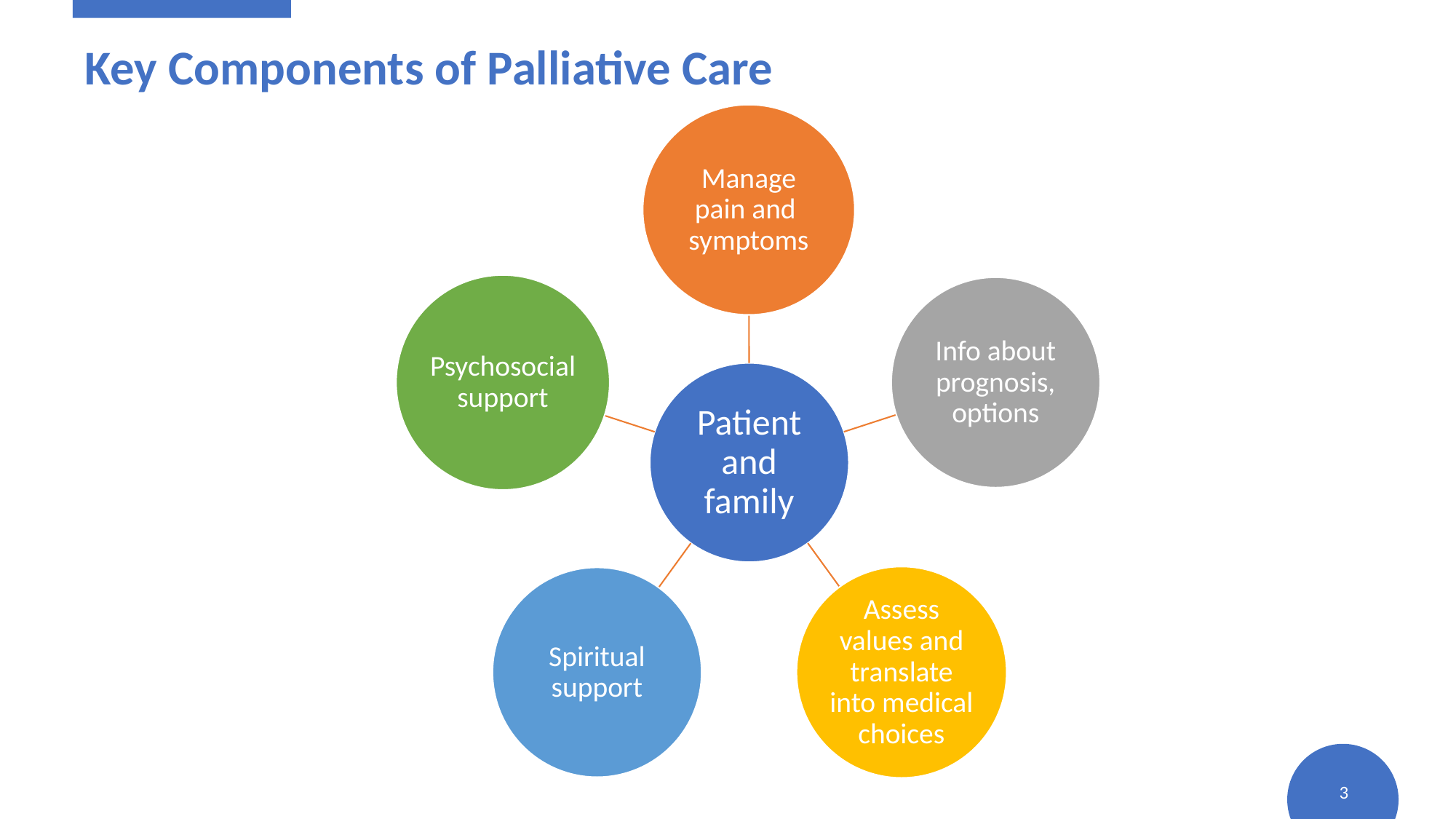

# Key Components of Palliative Care
Patient and family

Manage pain and  symptoms

Info about prognosis, options

Assess values and translate into medical choices

Spiritual support

Psychosocial support
3